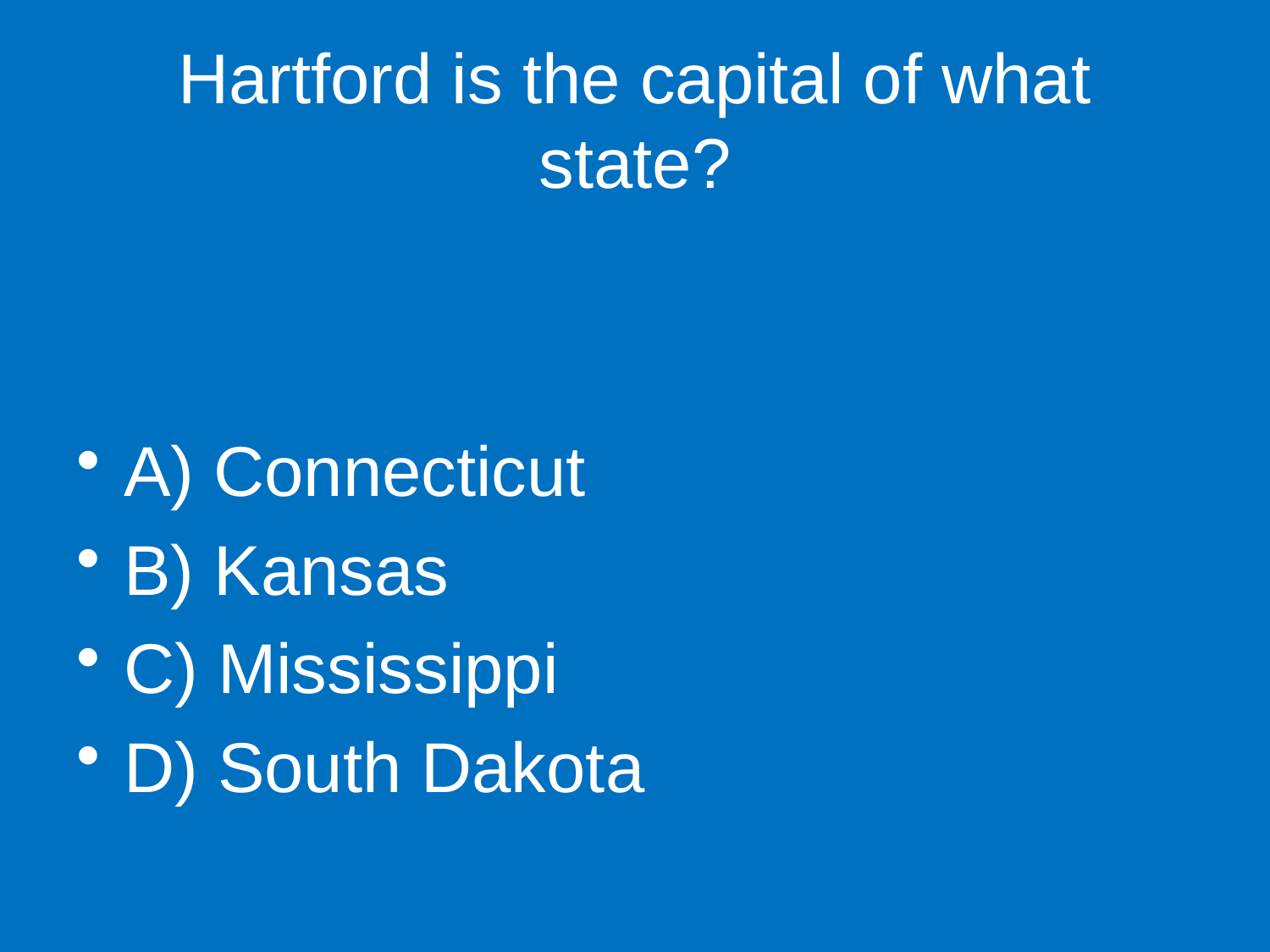

# Hartford is the capital of what state?

A) Connecticut
B) Kansas
C) Mississippi
D) South Dakota